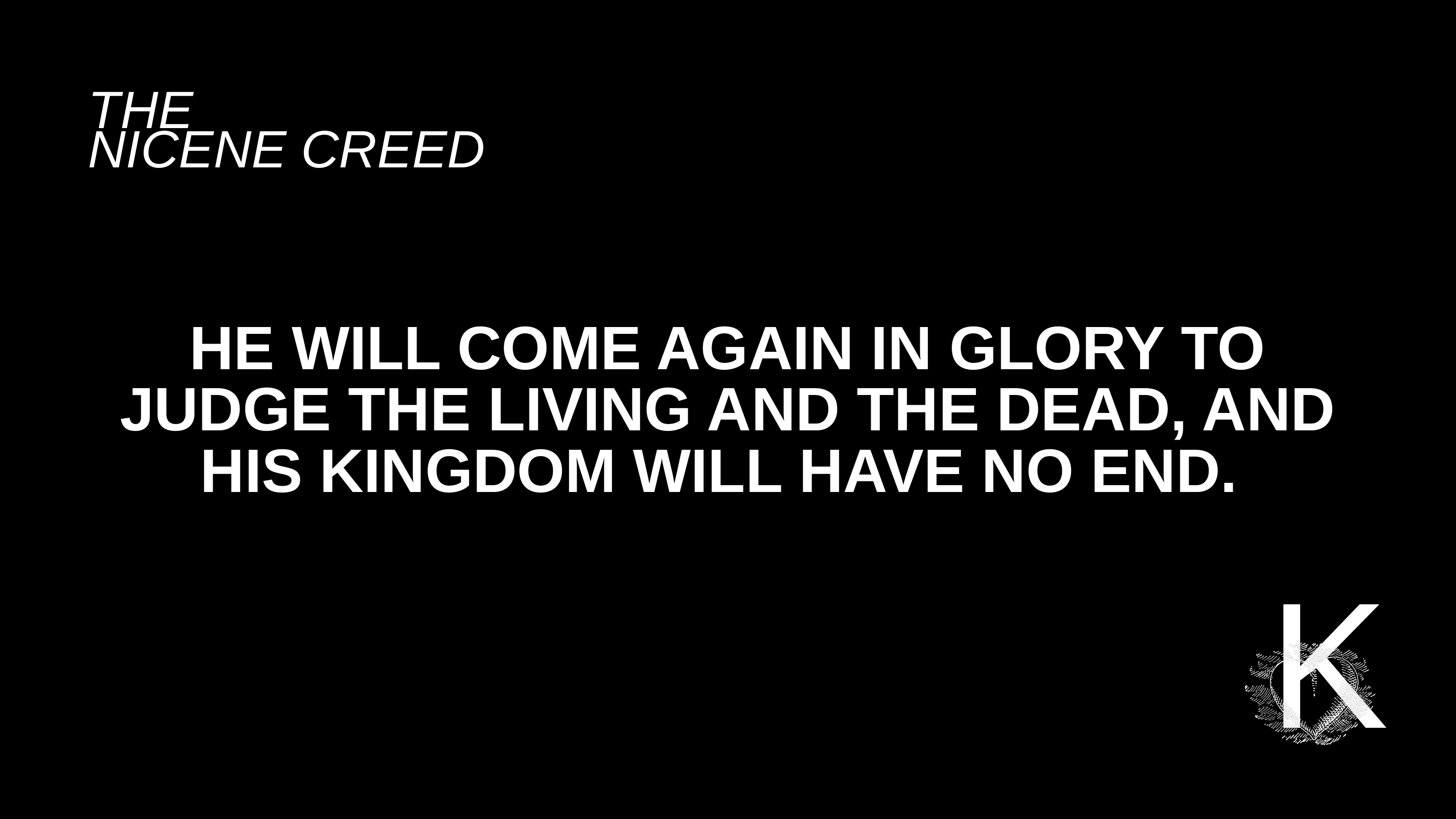

THE
NICENE CREED
HE WILL COME AGAIN IN GLORY TO JUDGE THE LIVING AND THE DEAD, AND HIS KINGDOM WILL HAVE NO END.
K